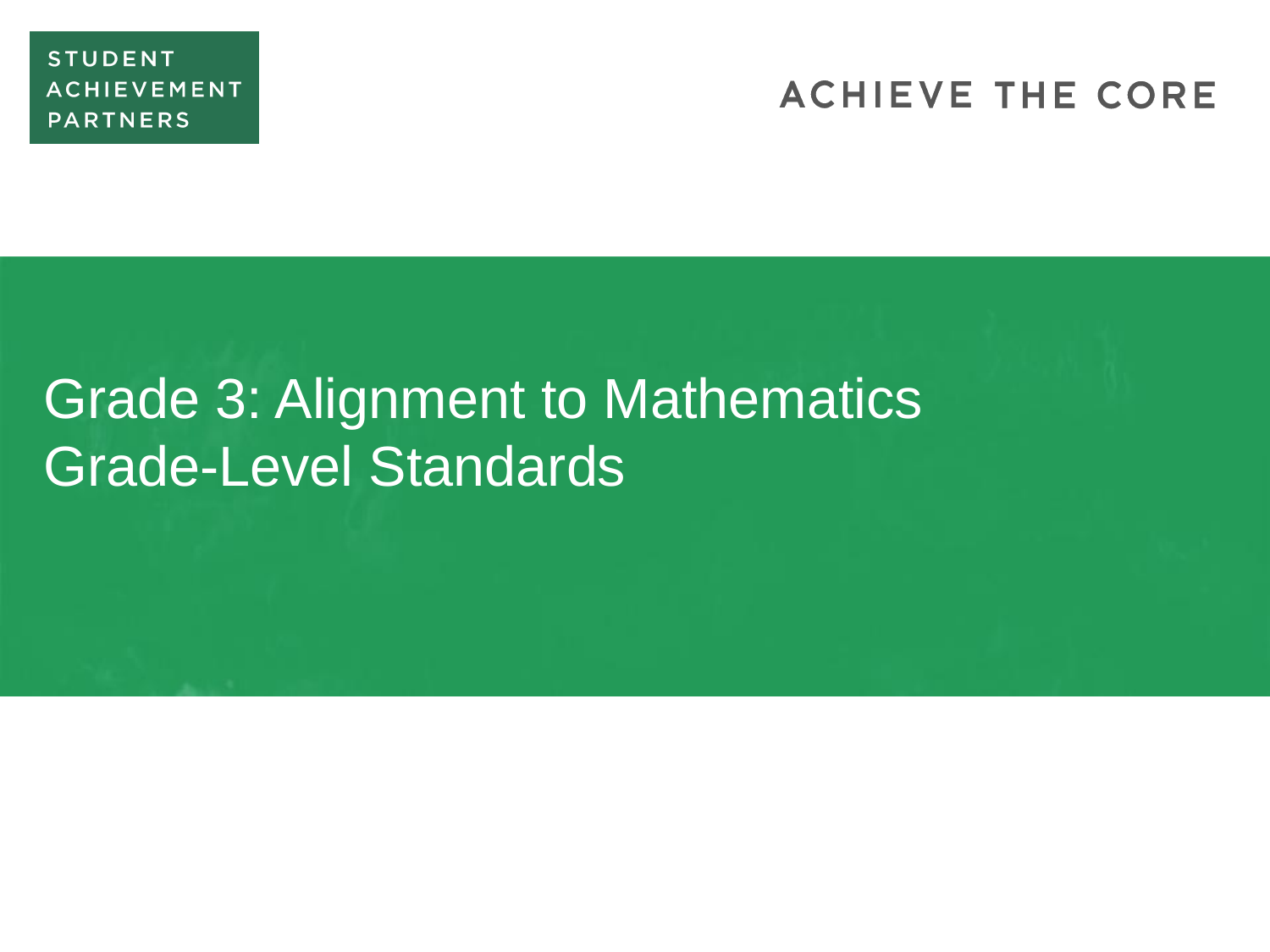

# Grade 3: Alignment to Mathematics Grade-Level Standards